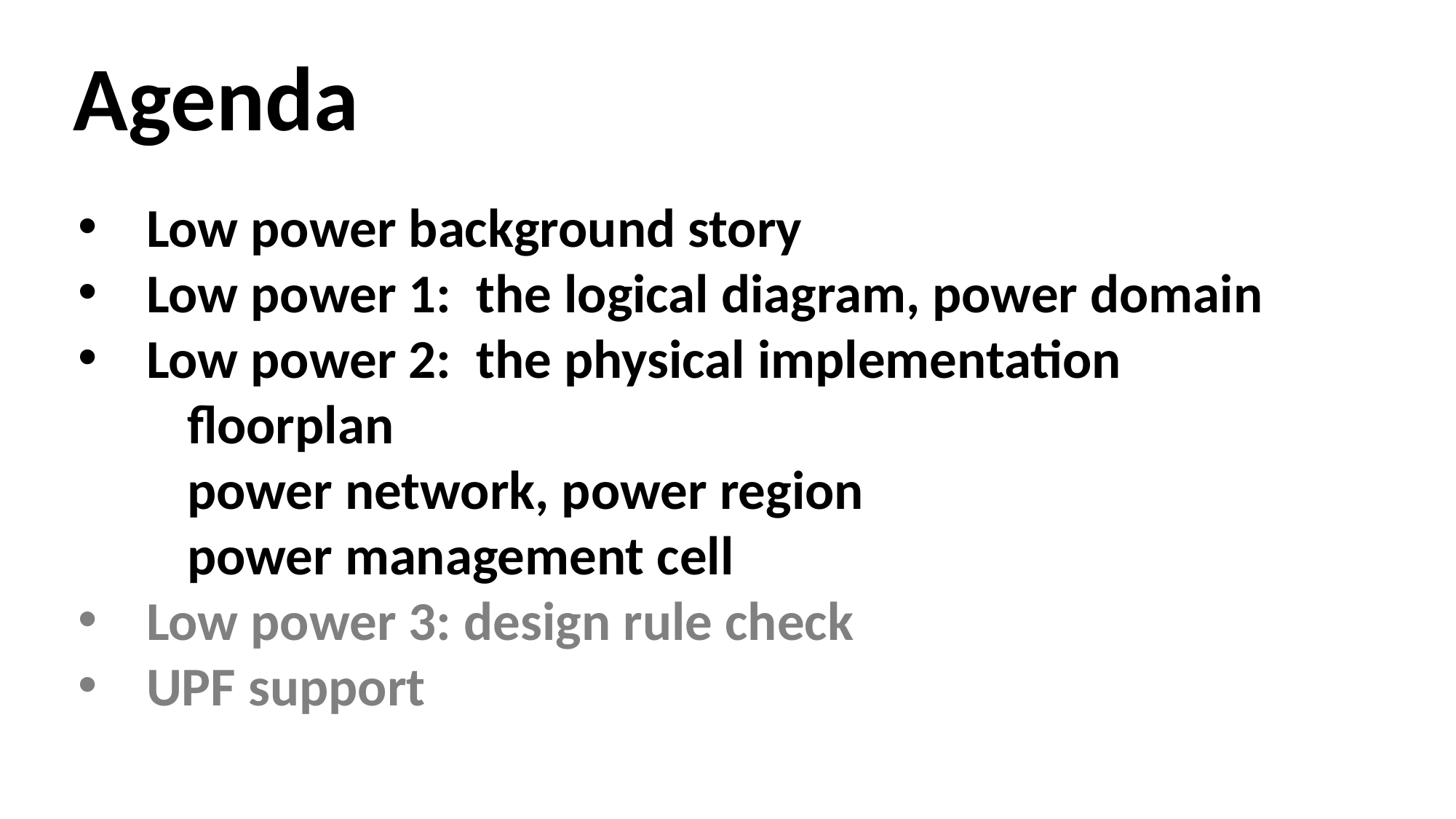

Agenda
Low power background story
Low power 1:  the logical diagram, power domain
Low power 2:  the physical implementation
	floorplan
	power network, power region
	power management cell
Low power 3: design rule check
UPF support